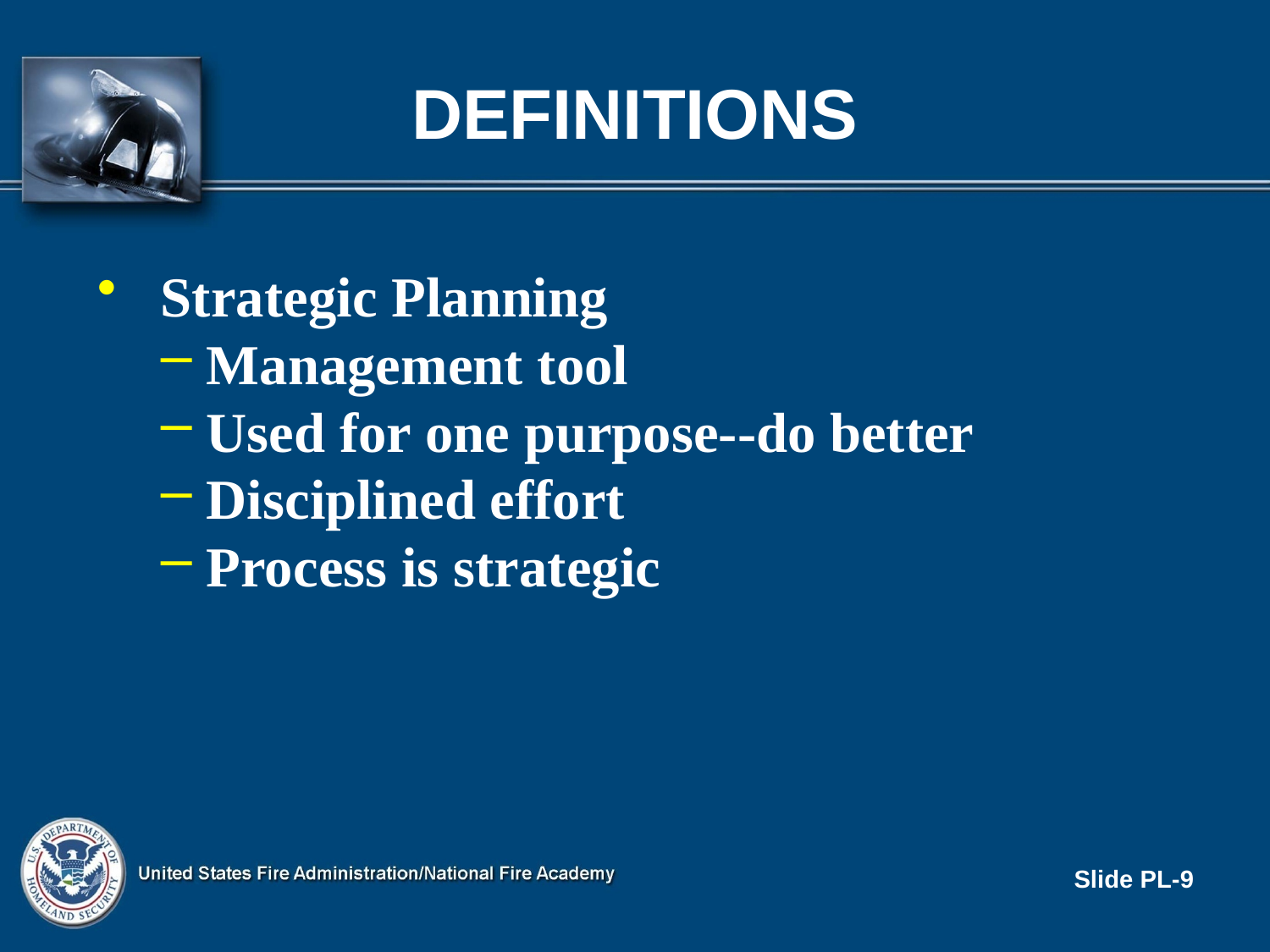

# DEFINITIONS
Strategic Planning
 Management tool
 Used for one purpose--do better
 Disciplined effort
 Process is strategic

Slide PL-9